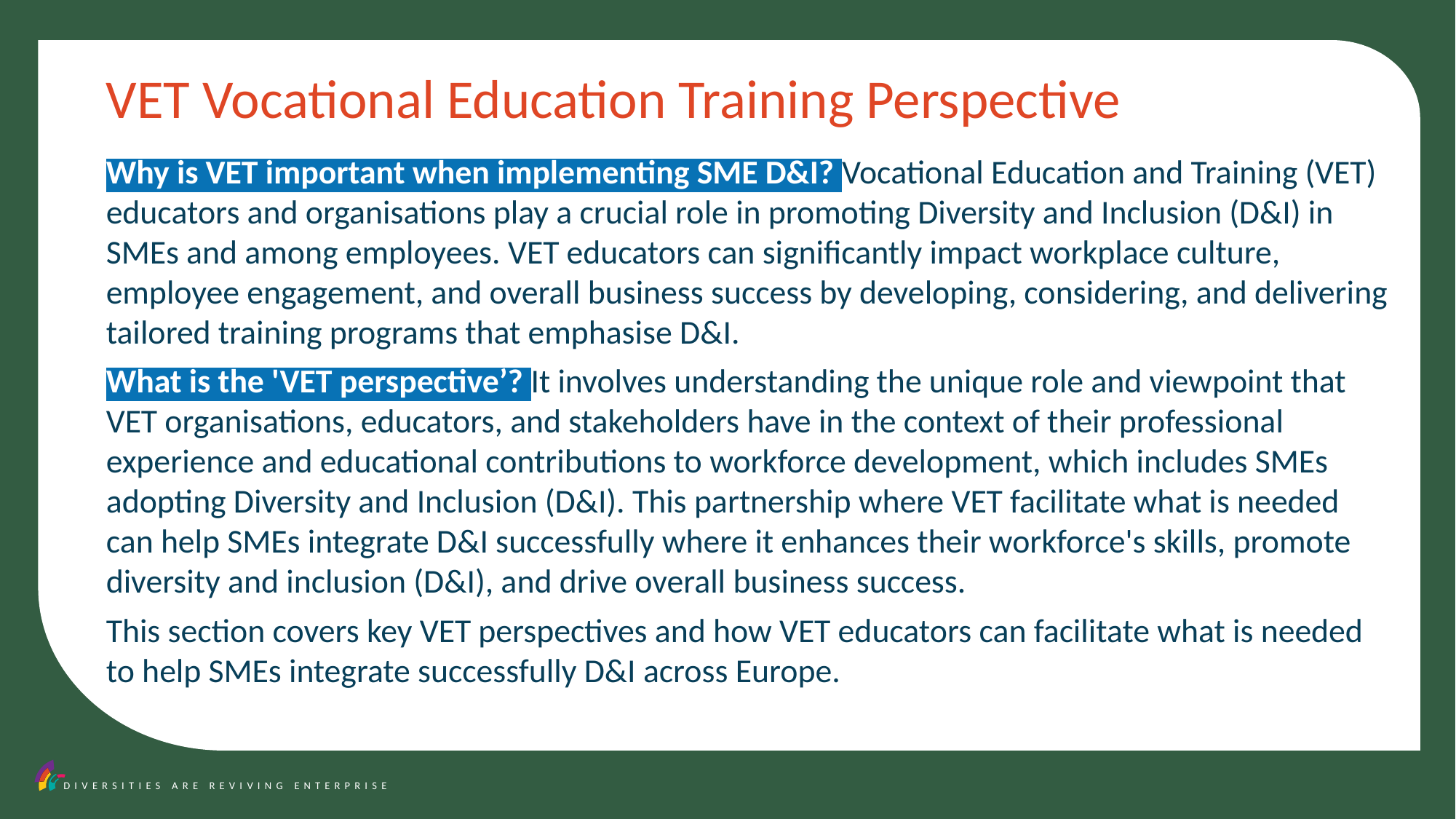

VET Vocational Education Training Perspective
Why is VET important when implementing SME D&I? Vocational Education and Training (VET) educators and organisations play a crucial role in promoting Diversity and Inclusion (D&I) in SMEs and among employees. VET educators can significantly impact workplace culture, employee engagement, and overall business success by developing, considering, and delivering tailored training programs that emphasise D&I.
What is the 'VET perspective’? It involves understanding the unique role and viewpoint that VET organisations, educators, and stakeholders have in the context of their professional experience and educational contributions to workforce development, which includes SMEs adopting Diversity and Inclusion (D&I). This partnership where VET facilitate what is needed can help SMEs integrate D&I successfully where it enhances their workforce's skills, promote diversity and inclusion (D&I), and drive overall business success.
This section covers key VET perspectives and how VET educators can facilitate what is needed to help SMEs integrate successfully D&I across Europe.